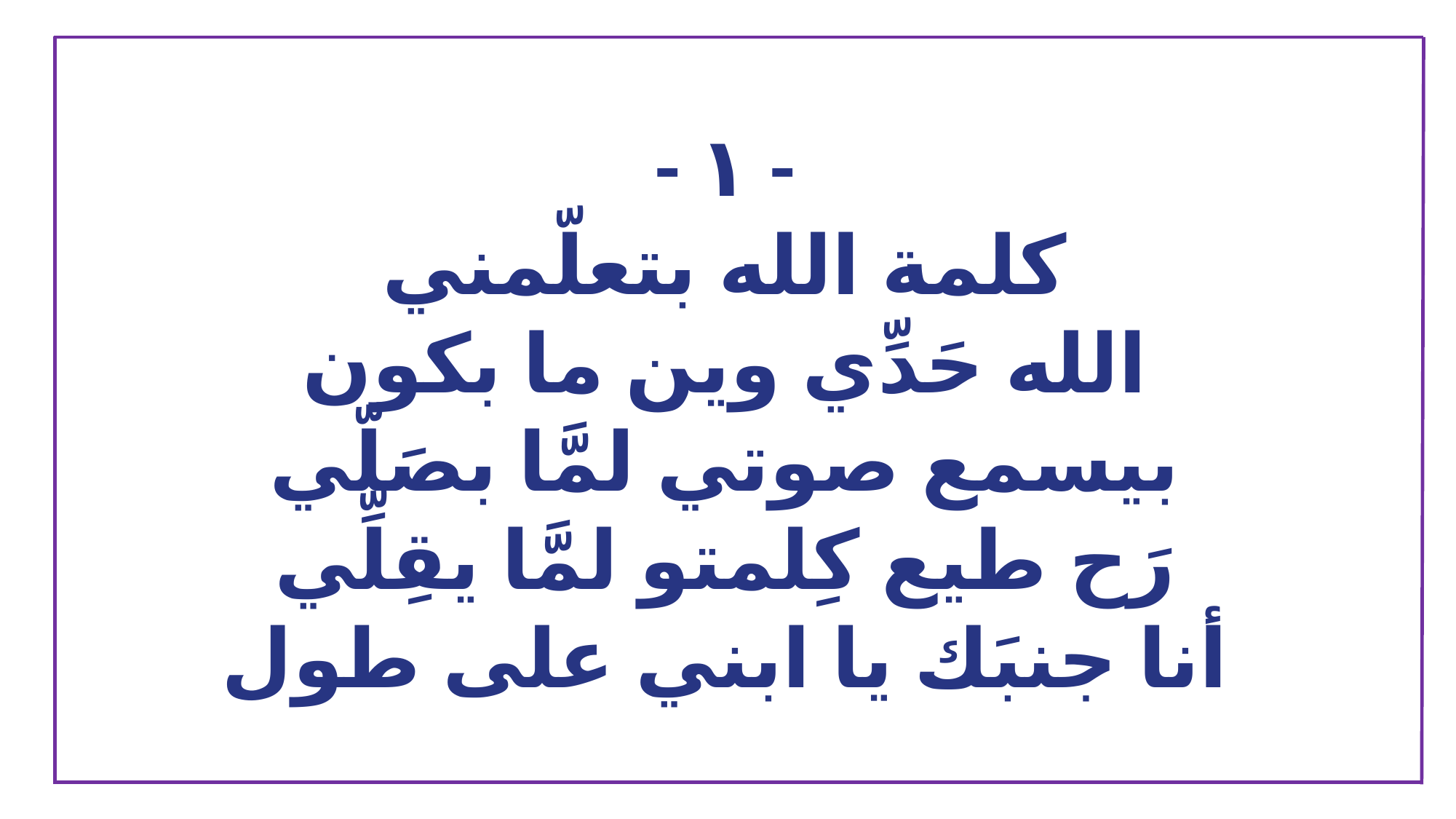

- ١ -
كلمة الله بتعلّمني
الله حَدِّي وين ما بكون
بيسمع صوتي لمَّا بصَلّي
رَح طيع كِلمتو لمَّا يقِلِّي
أنا جنبَك يا ابني على طول